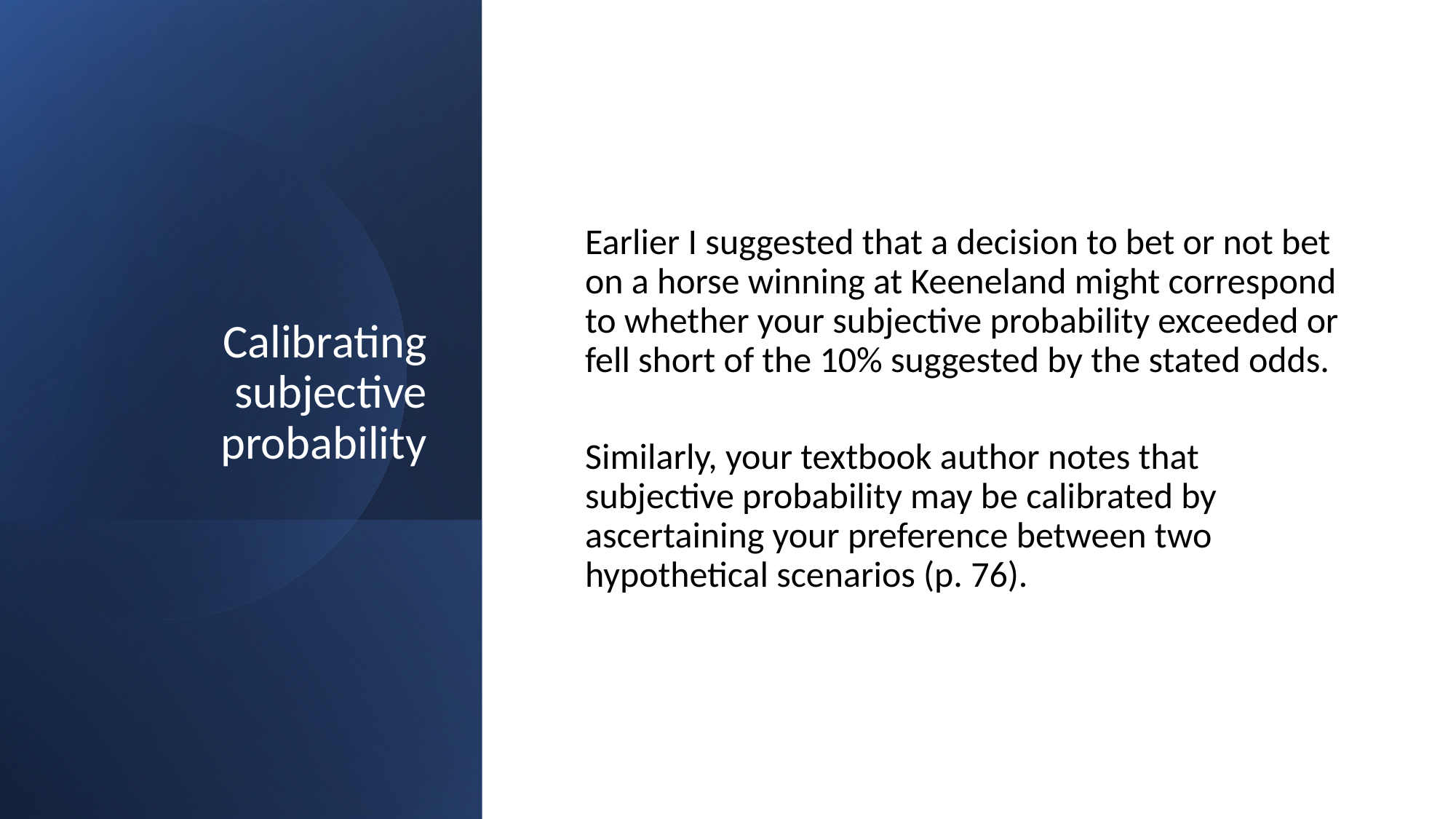

# Calibrating subjective probability
Earlier I suggested that a decision to bet or not bet on a horse winning at Keeneland might correspond to whether your subjective probability exceeded or fell short of the 10% suggested by the stated odds.

Similarly, your textbook author notes that subjective probability may be calibrated by ascertaining your preference between two hypothetical scenarios (p. 76).